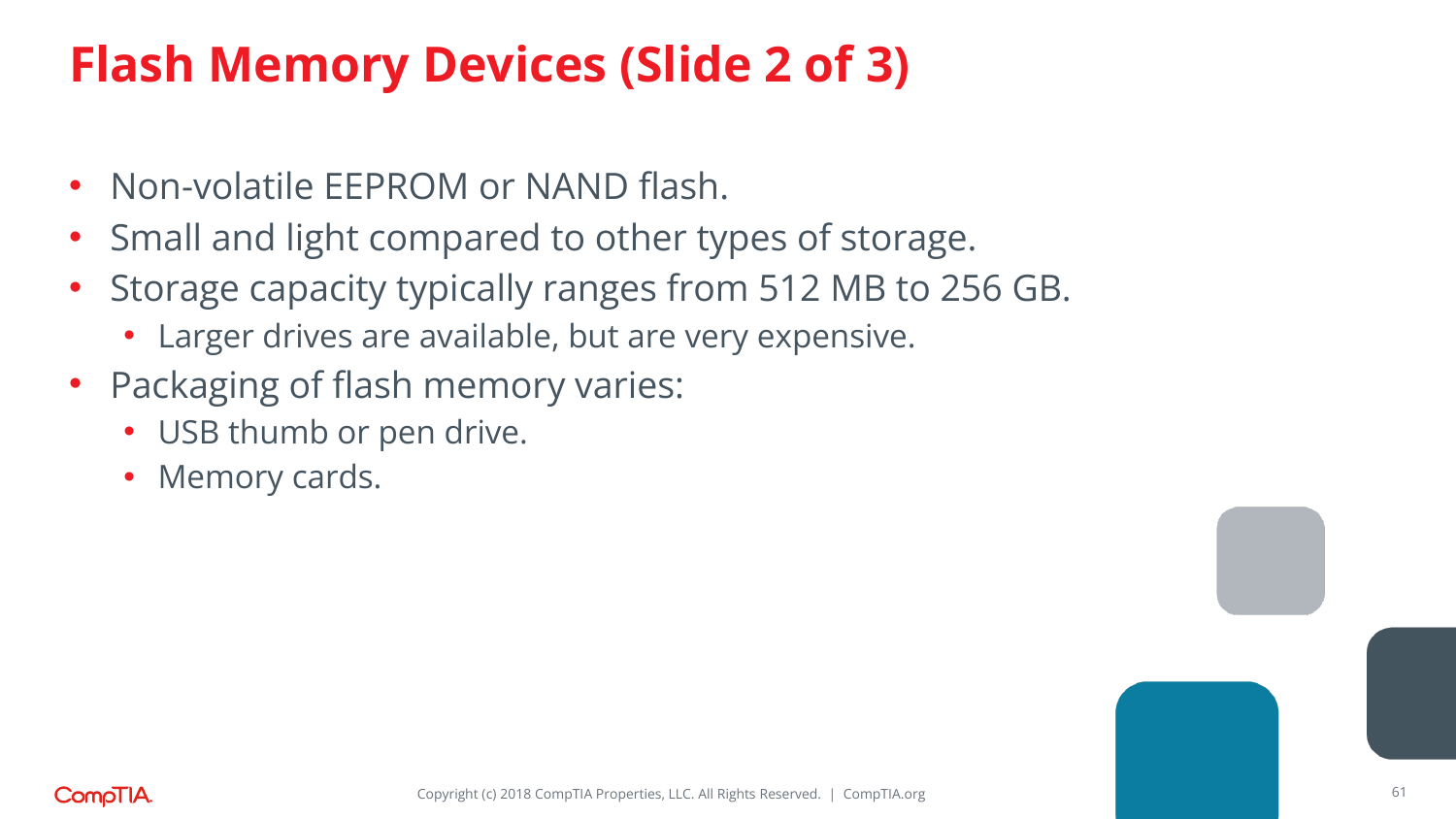

# Flash Memory Devices (Slide 2 of 3)
Non-volatile EEPROM or NAND flash.
Small and light compared to other types of storage.
Storage capacity typically ranges from 512 MB to 256 GB.
Larger drives are available, but are very expensive.
Packaging of flash memory varies:
USB thumb or pen drive.
Memory cards.
61